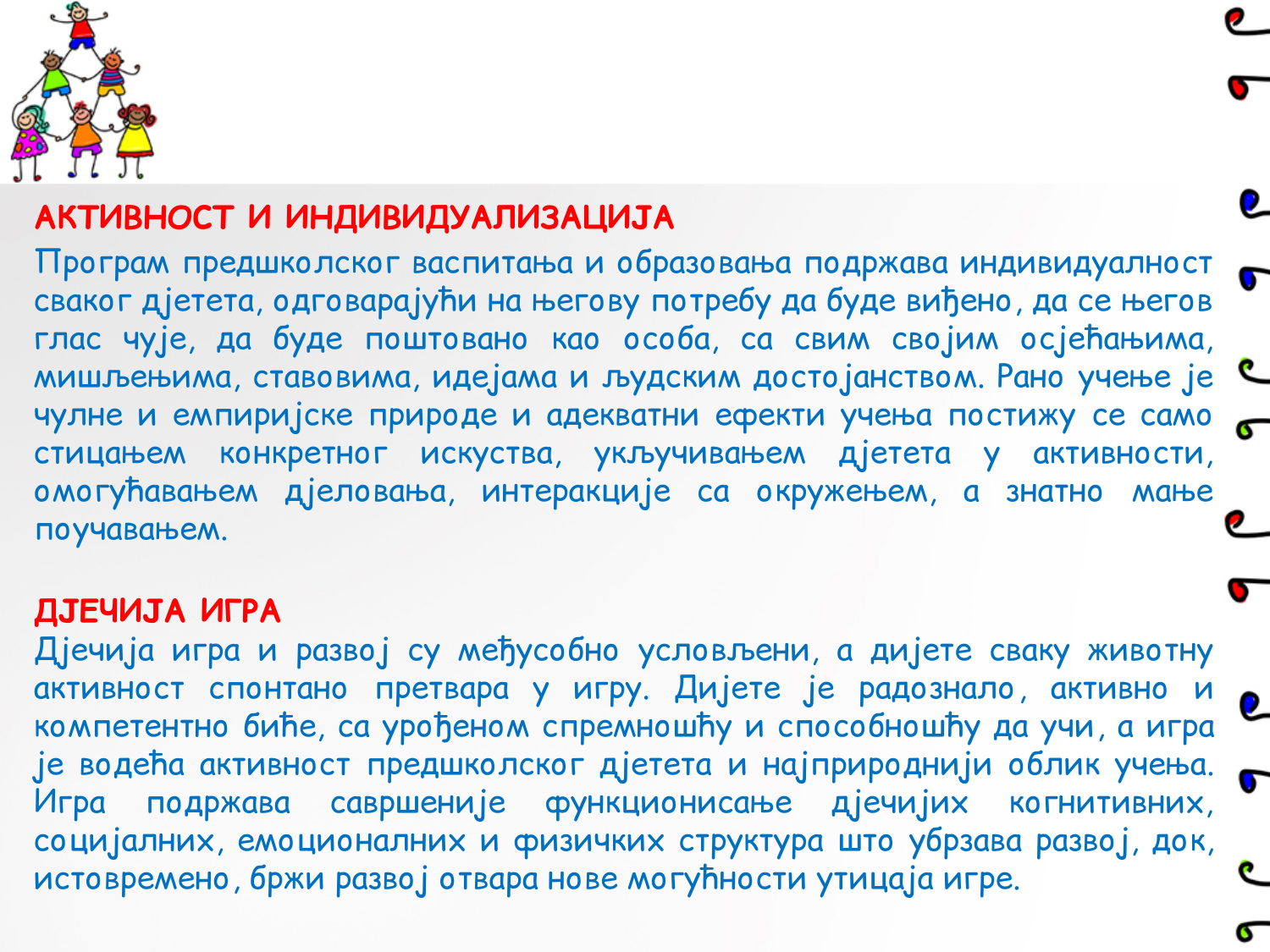

АКТИВНОСТ И ИНДИВИДУАЛИЗАЦИЈА
Програм предшколског васпитања и образовања подржава индивидуалност сваког дјетета, одговарајући на његову потребу да буде виђено, да се његов глас чује, да буде поштовано као особа, са свим својим осјећањима, мишљењима, ставовима, идејама и људским достојанством. Рано учење је чулне и емпиријске природе и адекватни ефекти учења постижу се само стицањем конкретног искуства, укључивањем дјетета у активности, омогућавањем дјеловања, интеракције са окружењем, а знатно мање поучавањем.

ДЈЕЧИЈА ИГРА
Дјечија игра и развој су међусобно условљени, а дијете сваку животну активност спонтано претвара у игру. Дијете је радознало, активно и компетентно биће, са урођеном спремношћу и способношћу да учи, а игра је водећа активност предшколског дјетета и најприроднији облик учења. Игра подржава савршеније функционисање дјечијих когнитивних, социјалних, емоционалних и физичких структура што убрзава развој, док, истовремено, бржи развој отвара нове могућности утицаја игре.